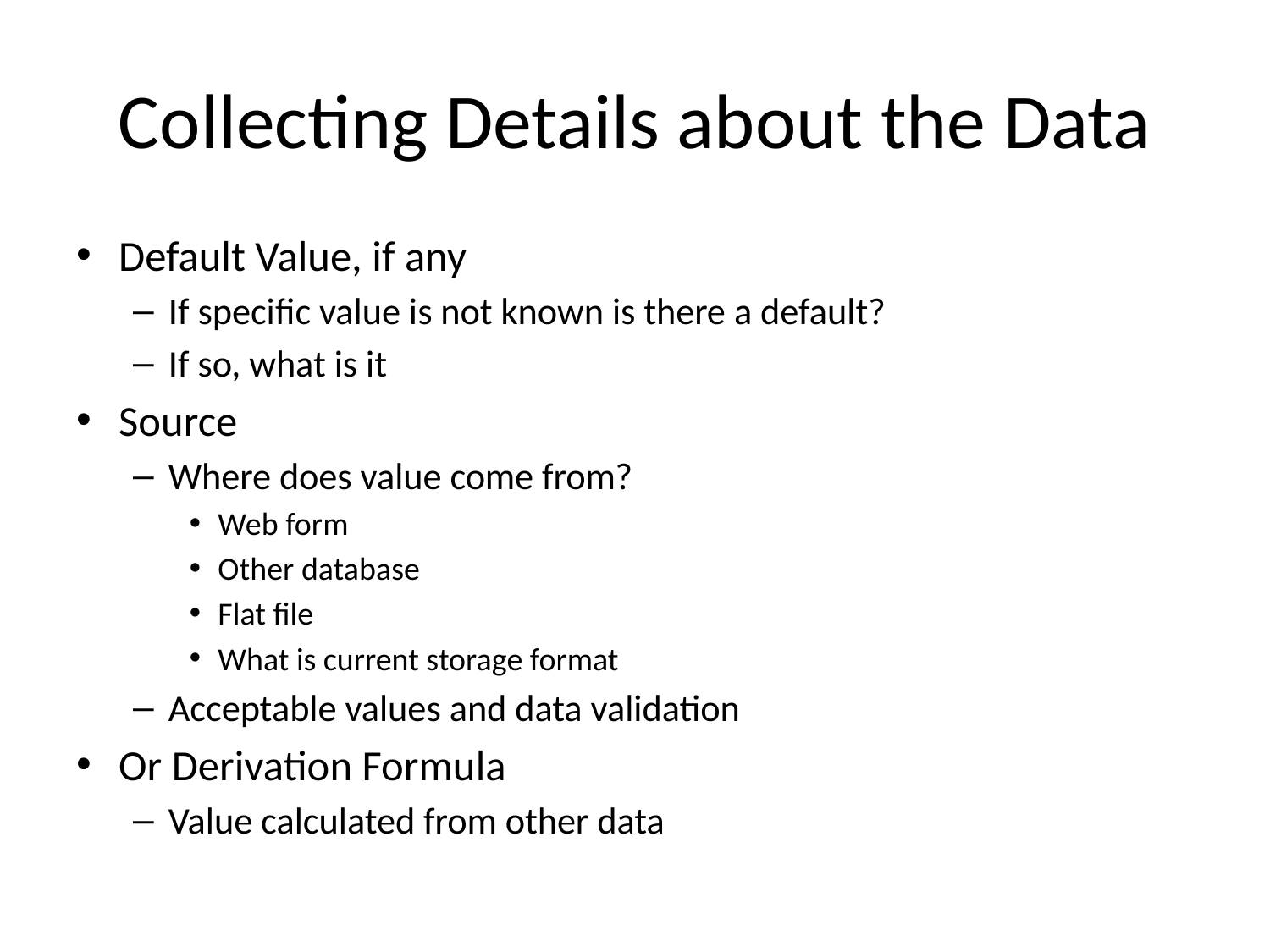

# Collecting Details about the Data
Default Value, if any
If specific value is not known is there a default?
If so, what is it
Source
Where does value come from?
Web form
Other database
Flat file
What is current storage format
Acceptable values and data validation
Or Derivation Formula
Value calculated from other data